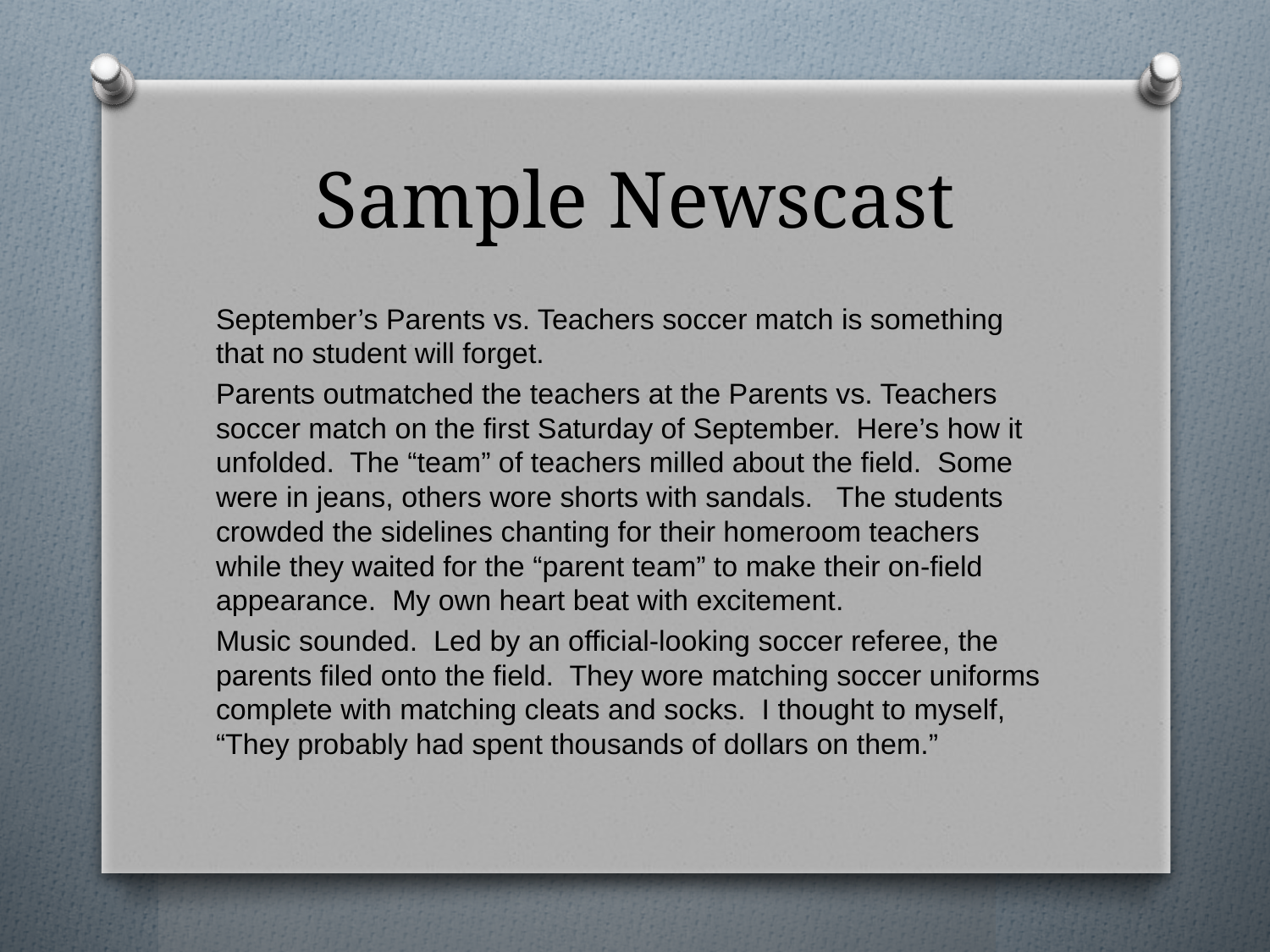

# Sample Newscast
September’s Parents vs. Teachers soccer match is something that no student will forget.
Parents outmatched the teachers at the Parents vs. Teachers soccer match on the first Saturday of September.  Here’s how it unfolded.  The “team” of teachers milled about the field.  Some were in jeans, others wore shorts with sandals.   The students crowded the sidelines chanting for their homeroom teachers while they waited for the “parent team” to make their on-field appearance.  My own heart beat with excitement.
Music sounded.  Led by an official-looking soccer referee, the parents filed onto the field.  They wore matching soccer uniforms complete with matching cleats and socks.  I thought to myself, “They probably had spent thousands of dollars on them.”